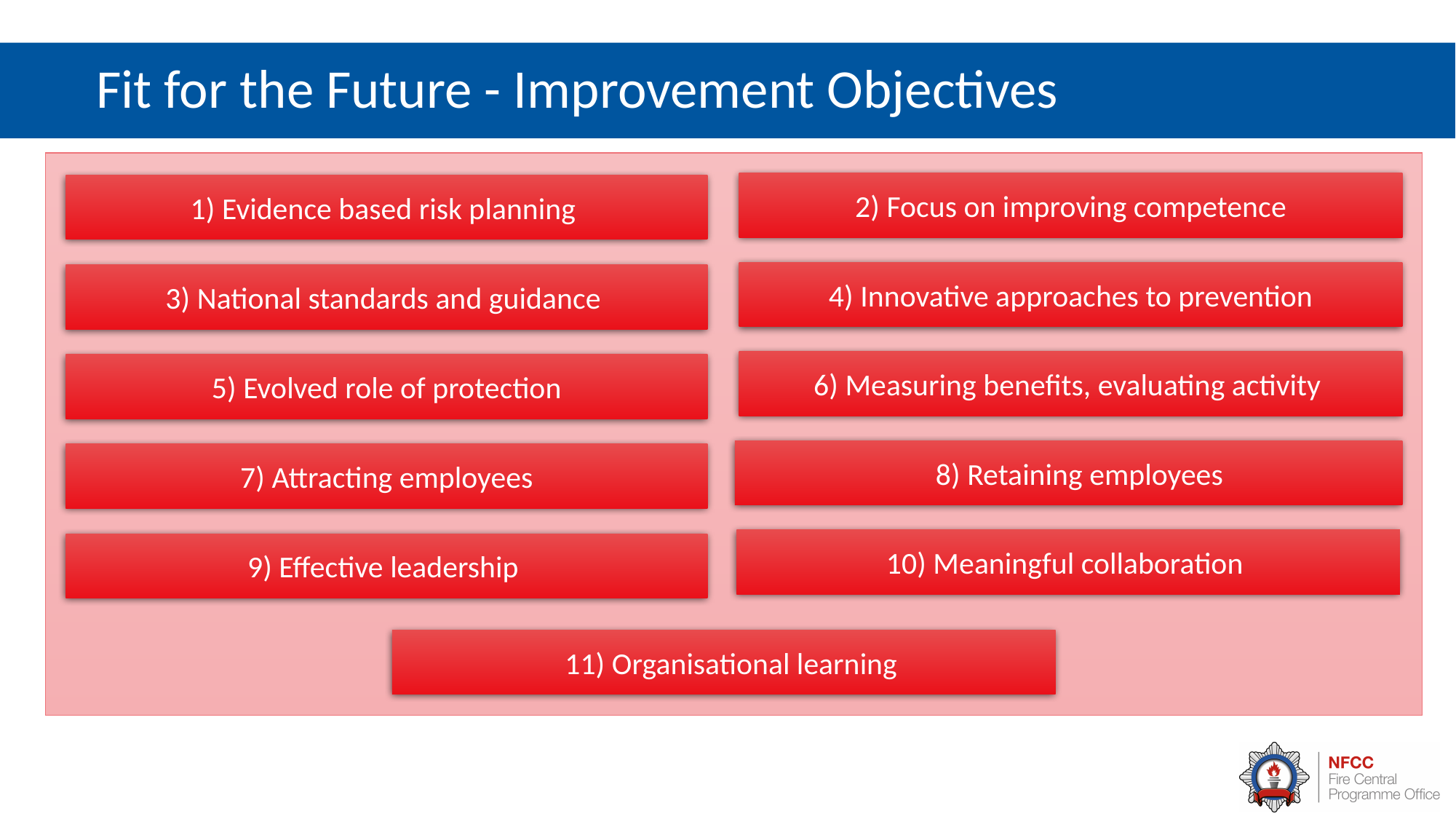

# Fit for the Future - Improvement Objectives

2) Focus on improving competence
1) Evidence based risk planning
4) Innovative approaches to prevention
3) National standards and guidance
6) Measuring benefits, evaluating activity
5) Evolved role of protection
8) Retaining employees
7) Attracting employees
10) Meaningful collaboration
9) Effective leadership
11) Organisational learning